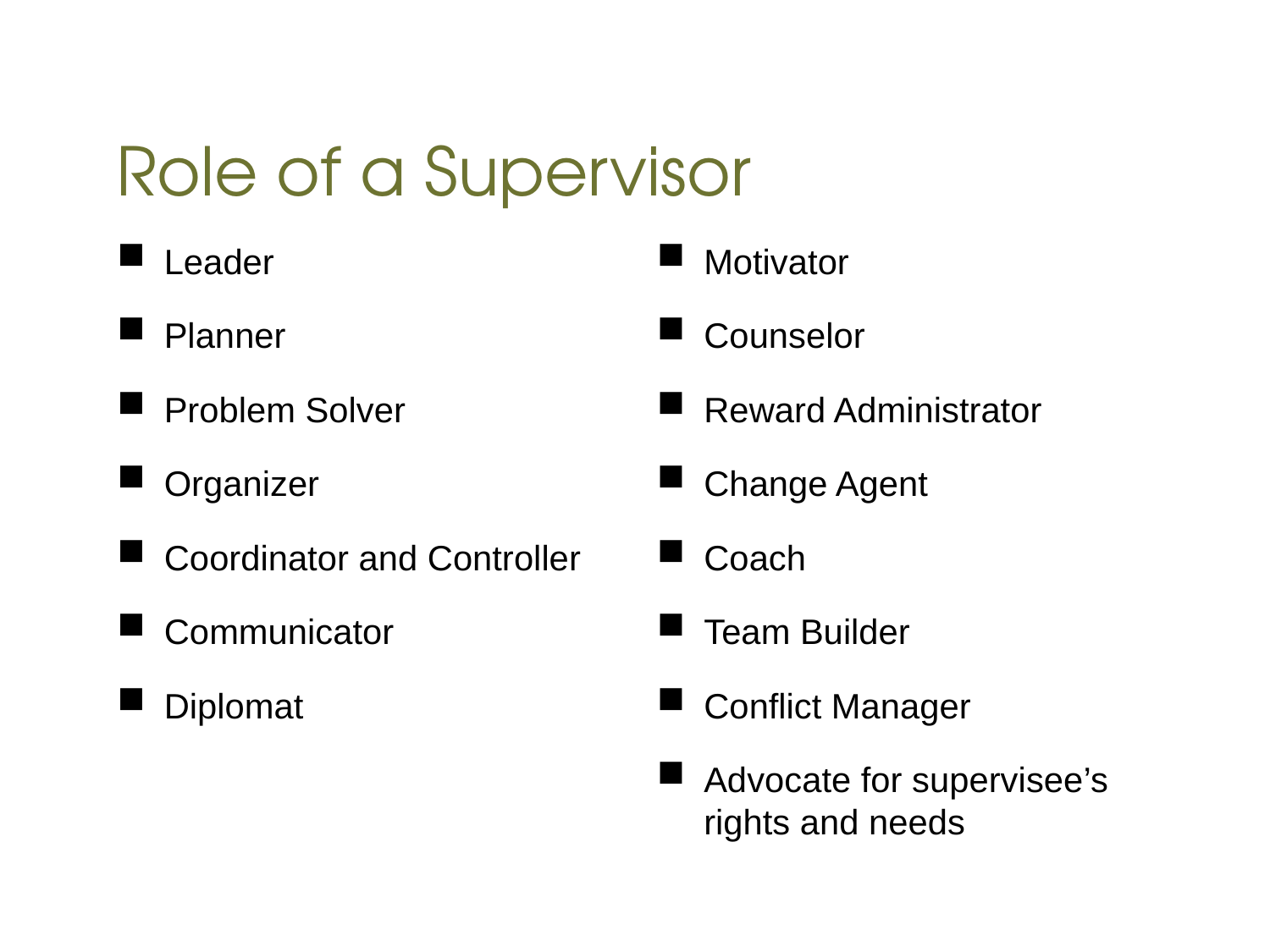

# Role of a Supervisor
Leader
Planner
Problem Solver
Organizer
Coordinator and Controller
Communicator
Diplomat

Motivator
Counselor
Reward Administrator
Change Agent
Coach
Team Builder
Conflict Manager
Advocate for supervisee’s rights and needs